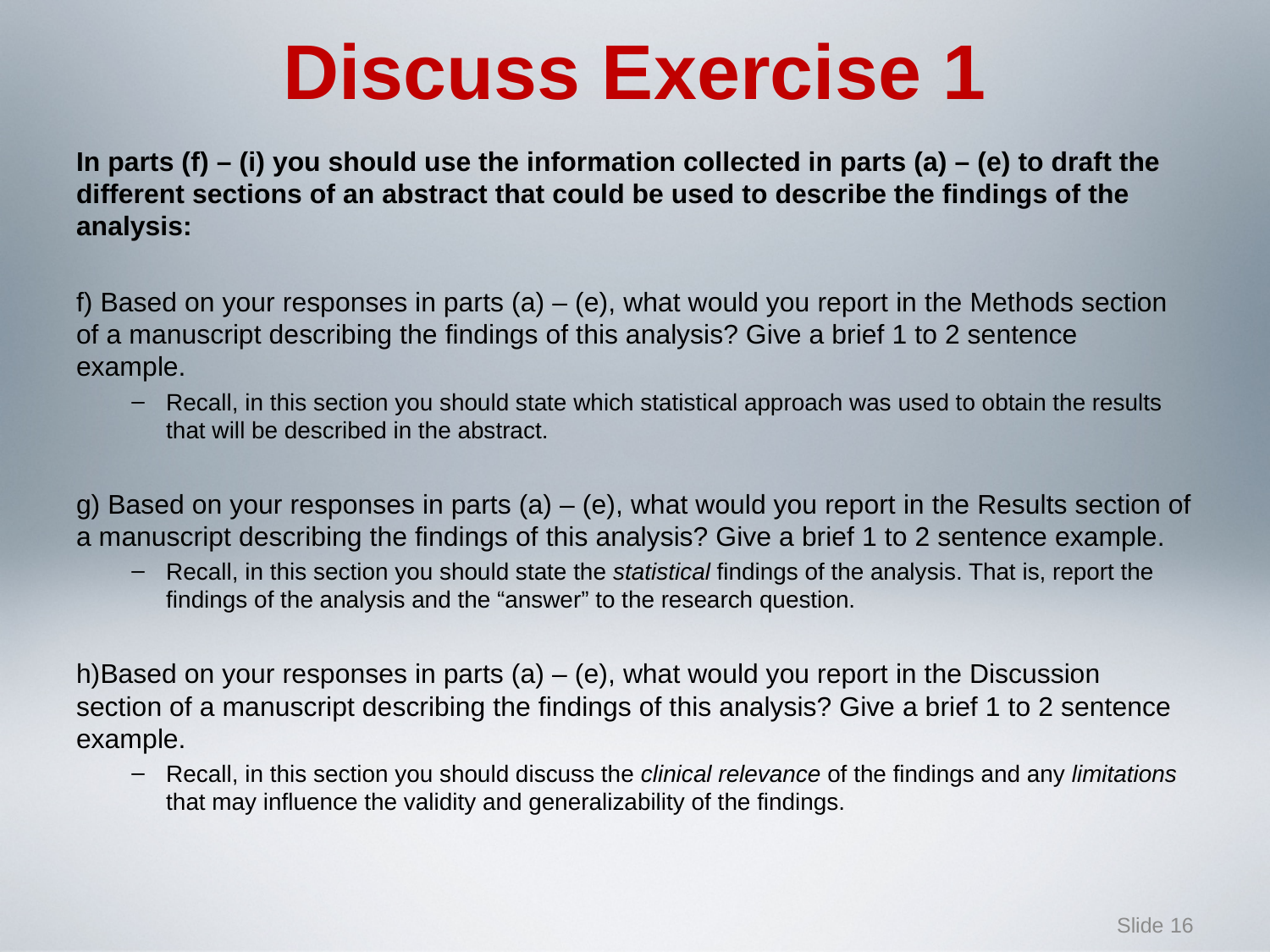

# Discuss Exercise 1
In parts (f) – (i) you should use the information collected in parts (a) – (e) to draft the different sections of an abstract that could be used to describe the findings of the analysis:

f) Based on your responses in parts (a) – (e), what would you report in the Methods section of a manuscript describing the findings of this analysis? Give a brief 1 to 2 sentence example.
Recall, in this section you should state which statistical approach was used to obtain the results that will be described in the abstract.

g) Based on your responses in parts (a) – (e), what would you report in the Results section of a manuscript describing the findings of this analysis? Give a brief 1 to 2 sentence example.
Recall, in this section you should state the statistical findings of the analysis. That is, report the findings of the analysis and the “answer” to the research question.

h)Based on your responses in parts (a) – (e), what would you report in the Discussion section of a manuscript describing the findings of this analysis? Give a brief 1 to 2 sentence example.
Recall, in this section you should discuss the clinical relevance of the findings and any limitations that may influence the validity and generalizability of the findings.

Slide 16